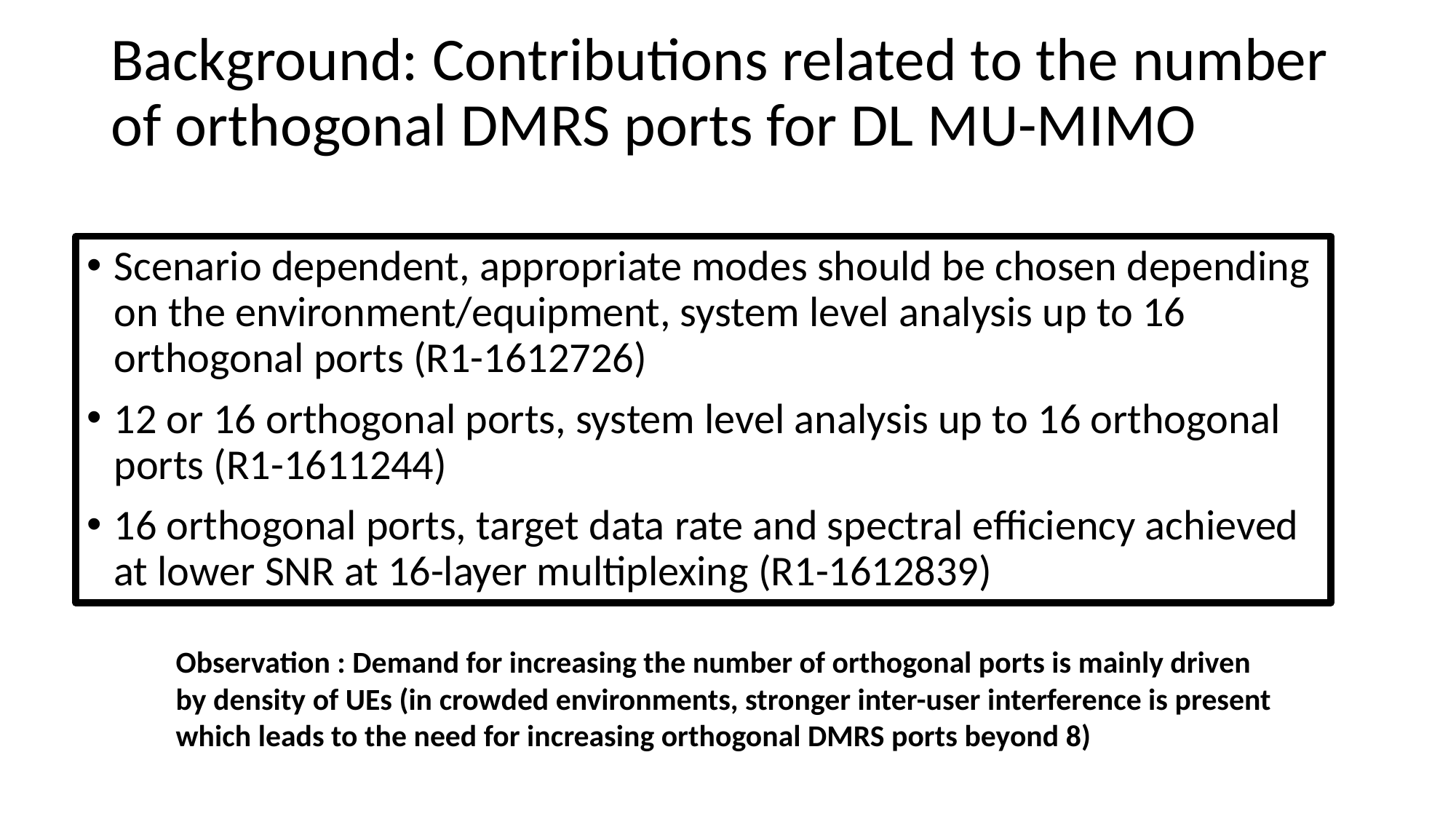

# Background: Contributions related to the number of orthogonal DMRS ports for DL MU-MIMO
Scenario dependent, appropriate modes should be chosen depending on the environment/equipment, system level analysis up to 16 orthogonal ports (R1-1612726)
12 or 16 orthogonal ports, system level analysis up to 16 orthogonal ports (R1-1611244)
16 orthogonal ports, target data rate and spectral efficiency achieved at lower SNR at 16-layer multiplexing (R1-1612839)
Observation : Demand for increasing the number of orthogonal ports is mainly driven by density of UEs (in crowded environments, stronger inter-user interference is present which leads to the need for increasing orthogonal DMRS ports beyond 8)